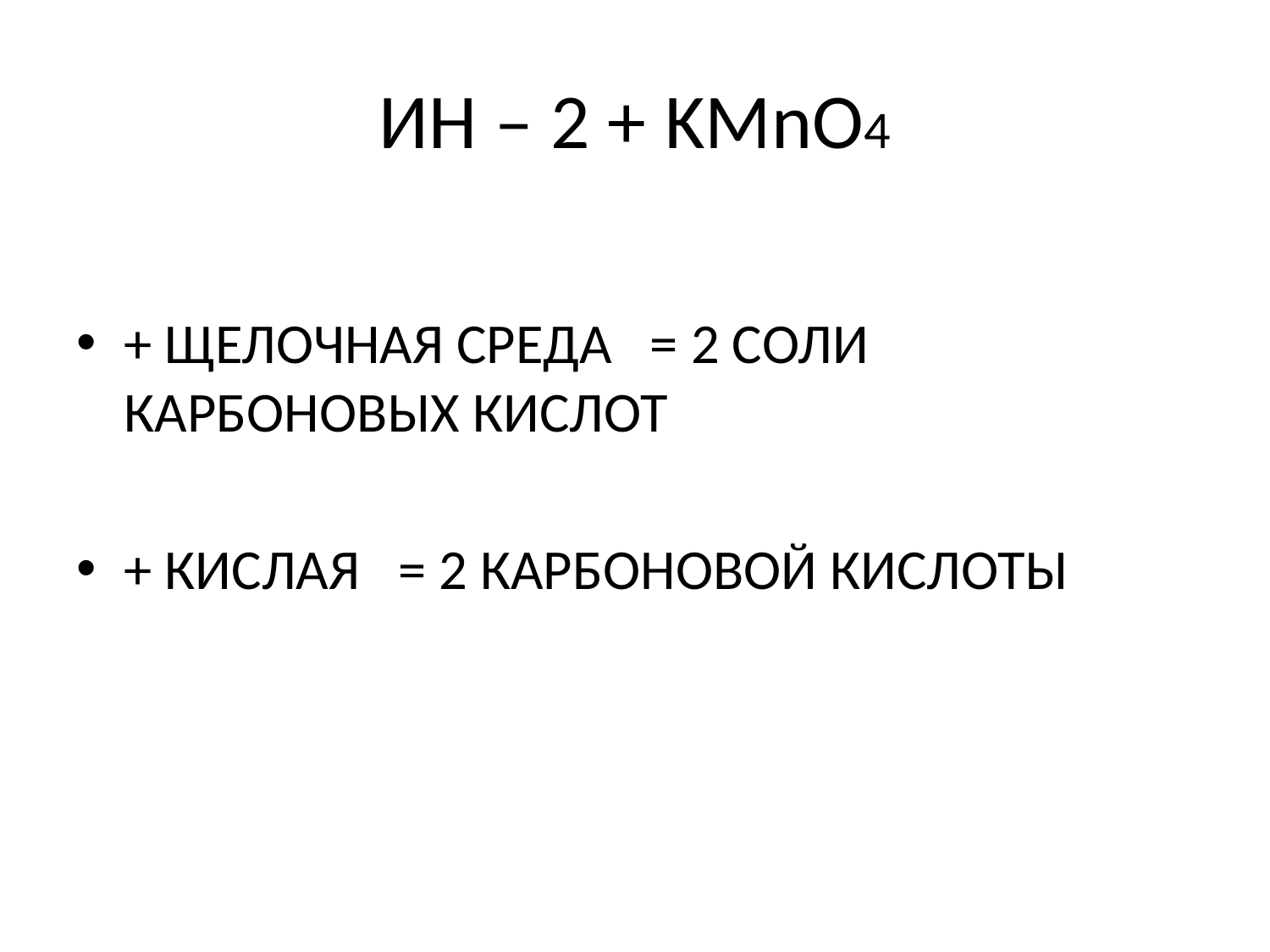

# ИН – 2 + KMnO4

+ ЩЕЛОЧНАЯ СРЕДА   = 2 СОЛИ КАРБОНОВЫХ КИСЛОТ

+ КИСЛАЯ   = 2 КАРБОНОВОЙ КИСЛОТЫ